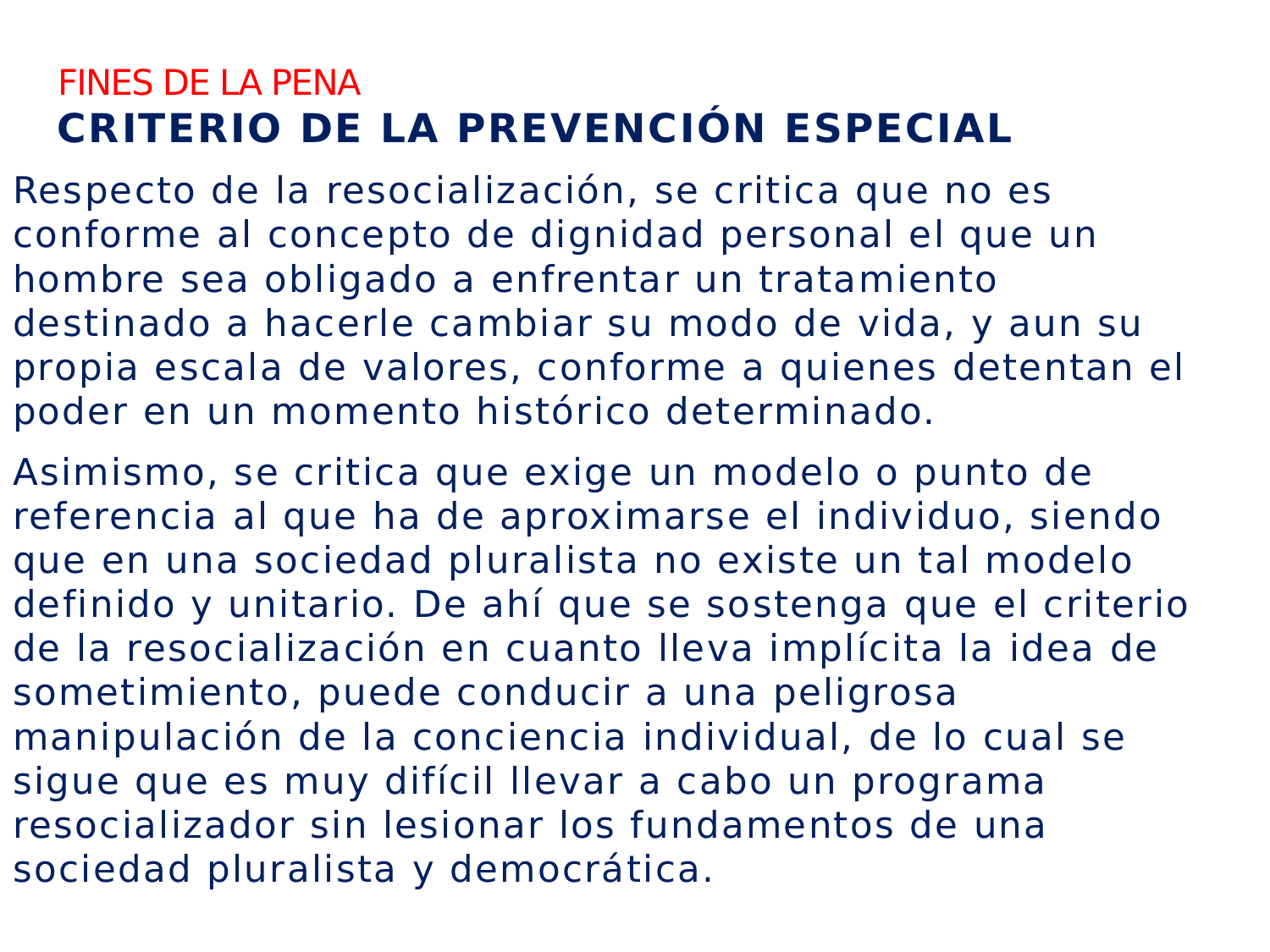

# FINES DE LA pena
CRITERIO DE LA PREVENCIÓN ESPECIAL
Respecto de la resocialización, se critica que no es conforme al concepto de dignidad personal el que un hombre sea obligado a enfrentar un tratamiento destinado a hacerle cambiar su modo de vida, y aun su propia escala de valores, conforme a quienes detentan el poder en un momento histórico determinado.
Asimismo, se critica que exige un modelo o punto de referencia al que ha de aproximarse el individuo, siendo que en una sociedad pluralista no existe un tal modelo definido y unitario. De ahí que se sostenga que el criterio de la resocialización en cuanto lleva implícita la idea de sometimiento, puede conducir a una peligrosa manipulación de la conciencia individual, de lo cual se sigue que es muy difícil llevar a cabo un programa resocializador sin lesionar los fundamentos de una sociedad pluralista y democrática.

29
Sebastian Valenzuela A. /El Salvador /Marzo 2013